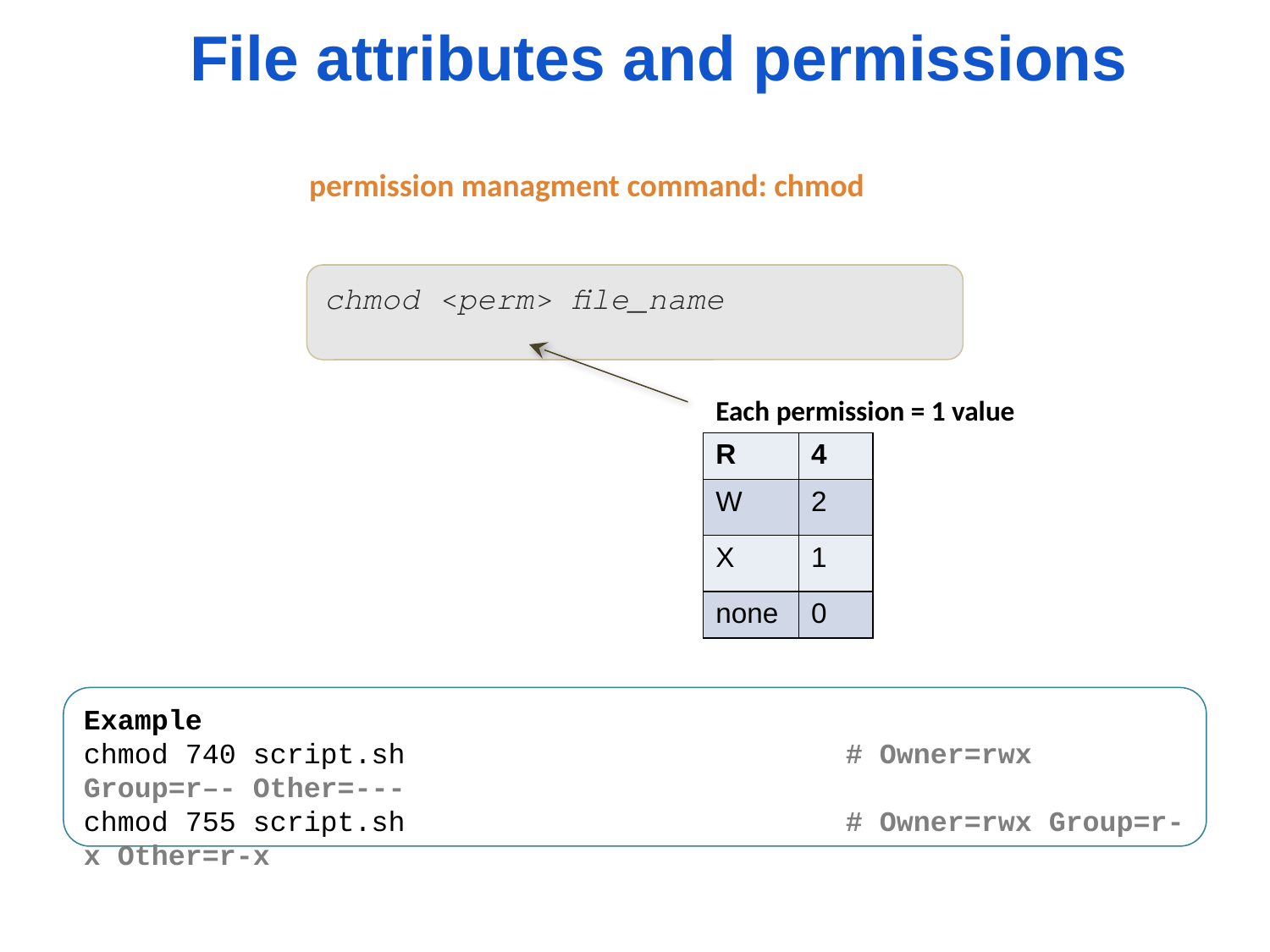

File attributes and permissions
permission managment command: chmod
chmod <perm> file_name
Each permission = 1 value
| R | 4 |
| --- | --- |
| W | 2 |
| X | 1 |
| none | 0 |
Example
chmod 740 script.sh				# Owner=rwx Group=r–- Other=---
chmod 755 script.sh				# Owner=rwx Group=r-x Other=r-x